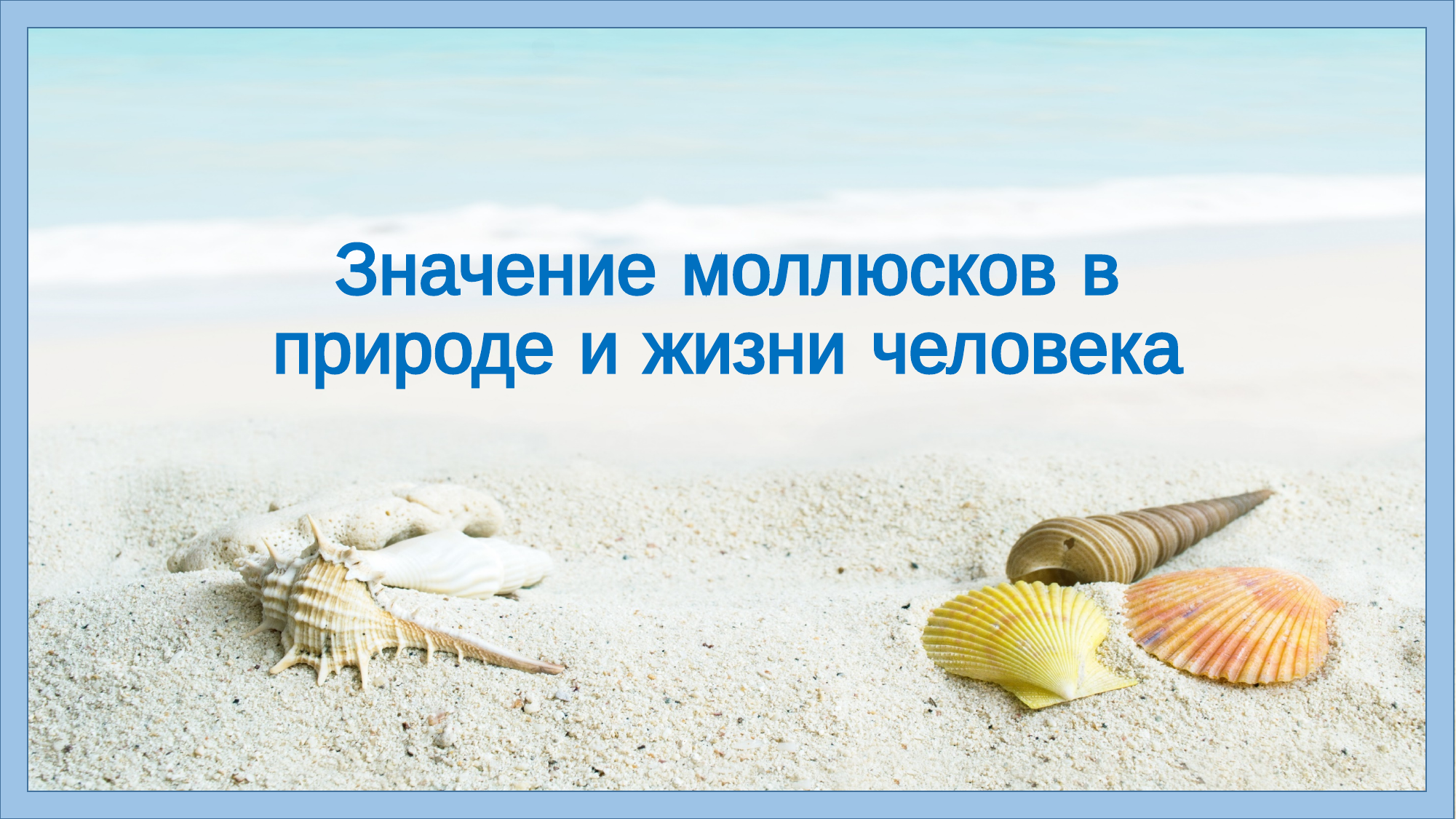

Значение моллюсков в природе и жизни человека